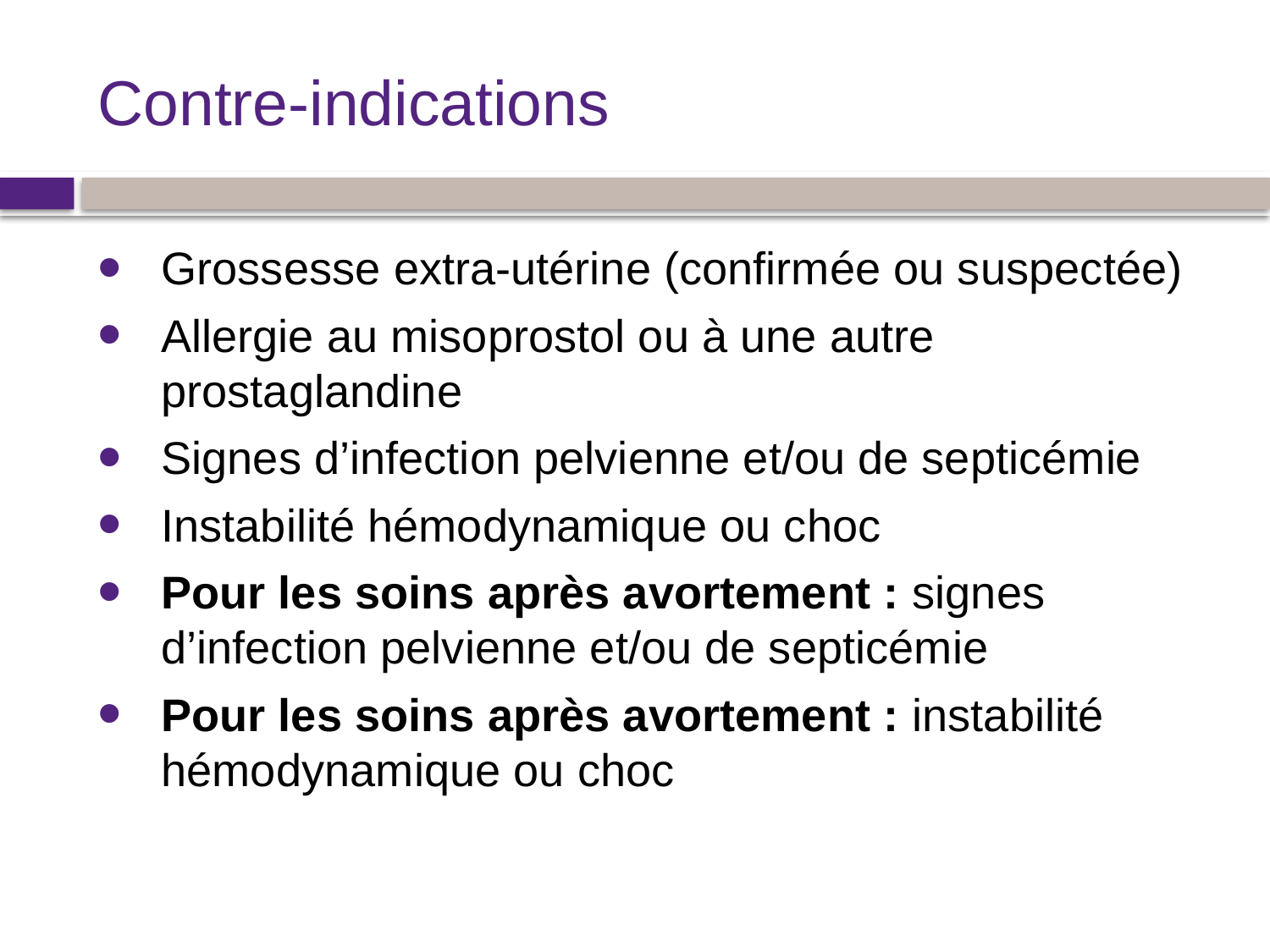

# Contre-indications
Grossesse extra-utérine (confirmée ou suspectée)
Allergie au misoprostol ou à une autre prostaglandine
Signes d’infection pelvienne et/ou de septicémie
Instabilité hémodynamique ou choc
Pour les soins après avortement : signes d’infection pelvienne et/ou de septicémie
Pour les soins après avortement : instabilité hémodynamique ou choc